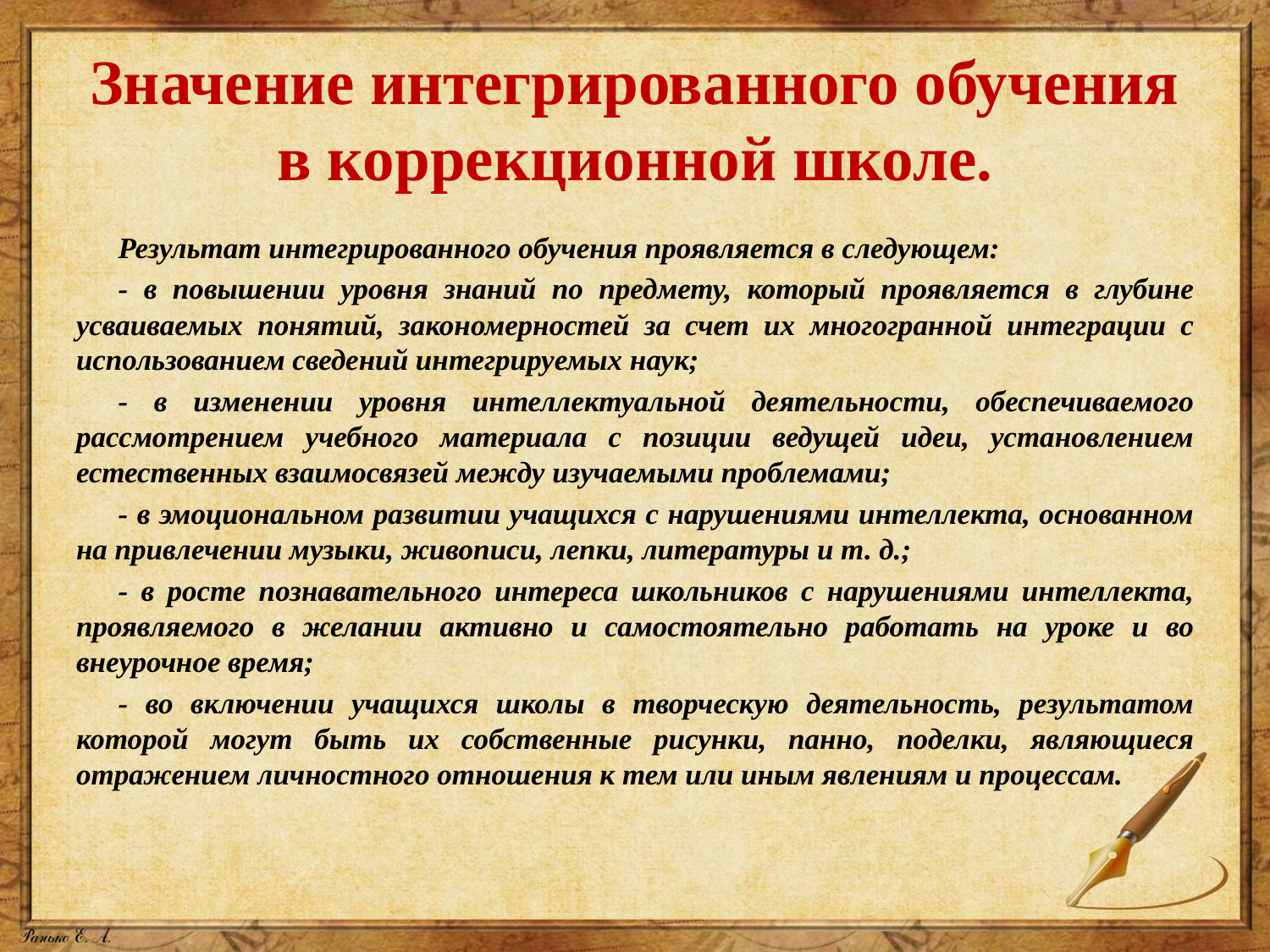

# Значение интегрированного обучения в коррекционной школе.
Результат интегрированного обучения проявляется в следующем:
- в повышении уровня знаний по предмету, который проявляется в глубине усваиваемых понятий, закономерностей за счет их многогранной интеграции с использованием сведений интегрируемых наук;
- в изменении уровня интеллектуальной деятельности, обеспечиваемого рассмотрением учебного материала с позиции ведущей идеи, установлением естественных взаимосвязей между изучаемыми проблемами;
- в эмоциональном развитии учащихся с нарушениями интеллекта, основанном на привлечении музыки, живописи, лепки, литературы и т. д.;
- в росте познавательного интереса школьников с нарушениями интеллекта, проявляемого в желании активно и самостоятельно работать на уроке и во внеурочное время;
- во включении учащихся школы в творческую деятельность, результатом которой могут быть их собственные рисунки, панно, поделки, являющиеся отражением личностного отношения к тем или иным явлениям и процессам.